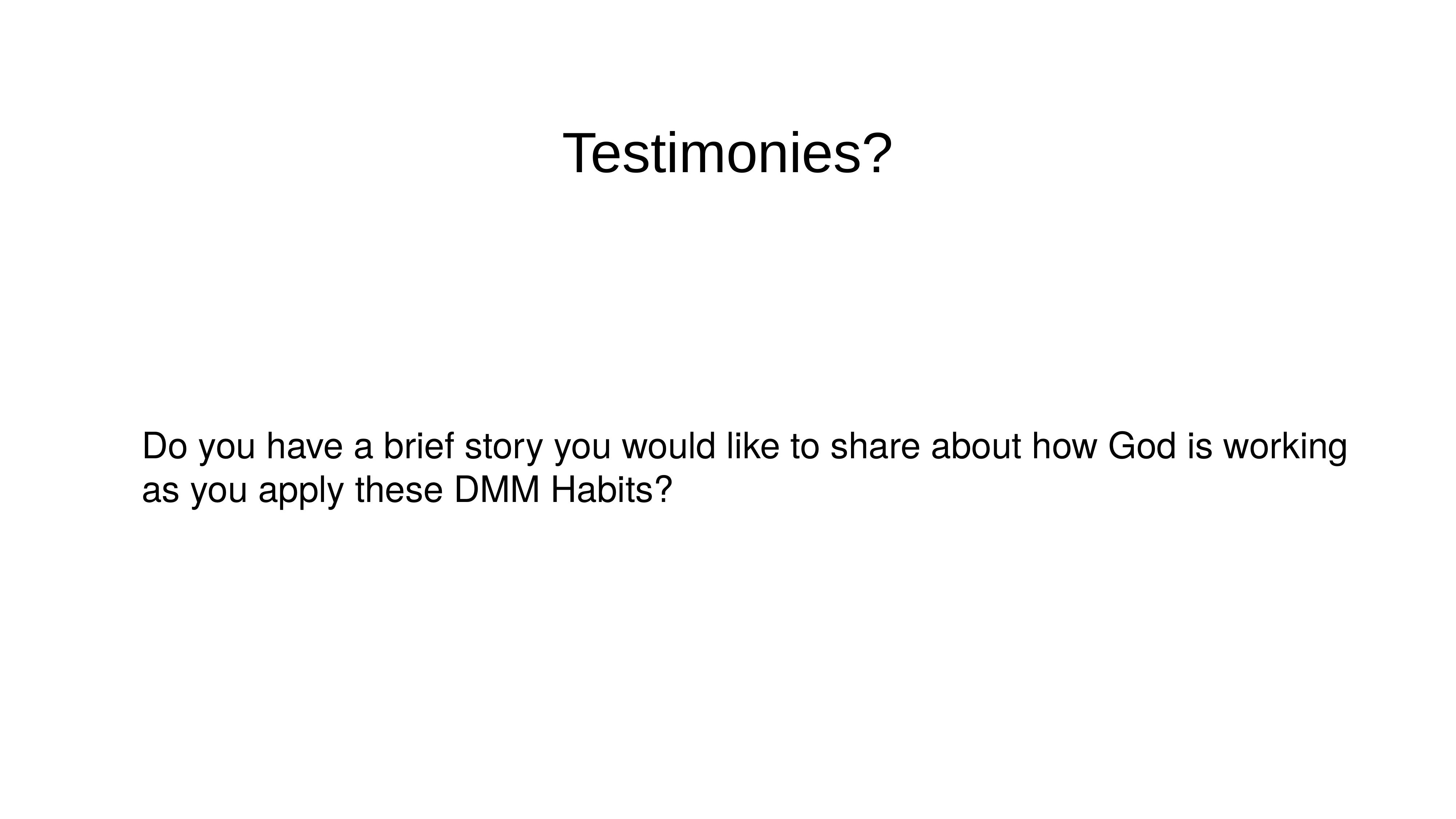

# Testimonies?
Do you have a brief story you would like to share about how God is working as you apply these DMM Habits?